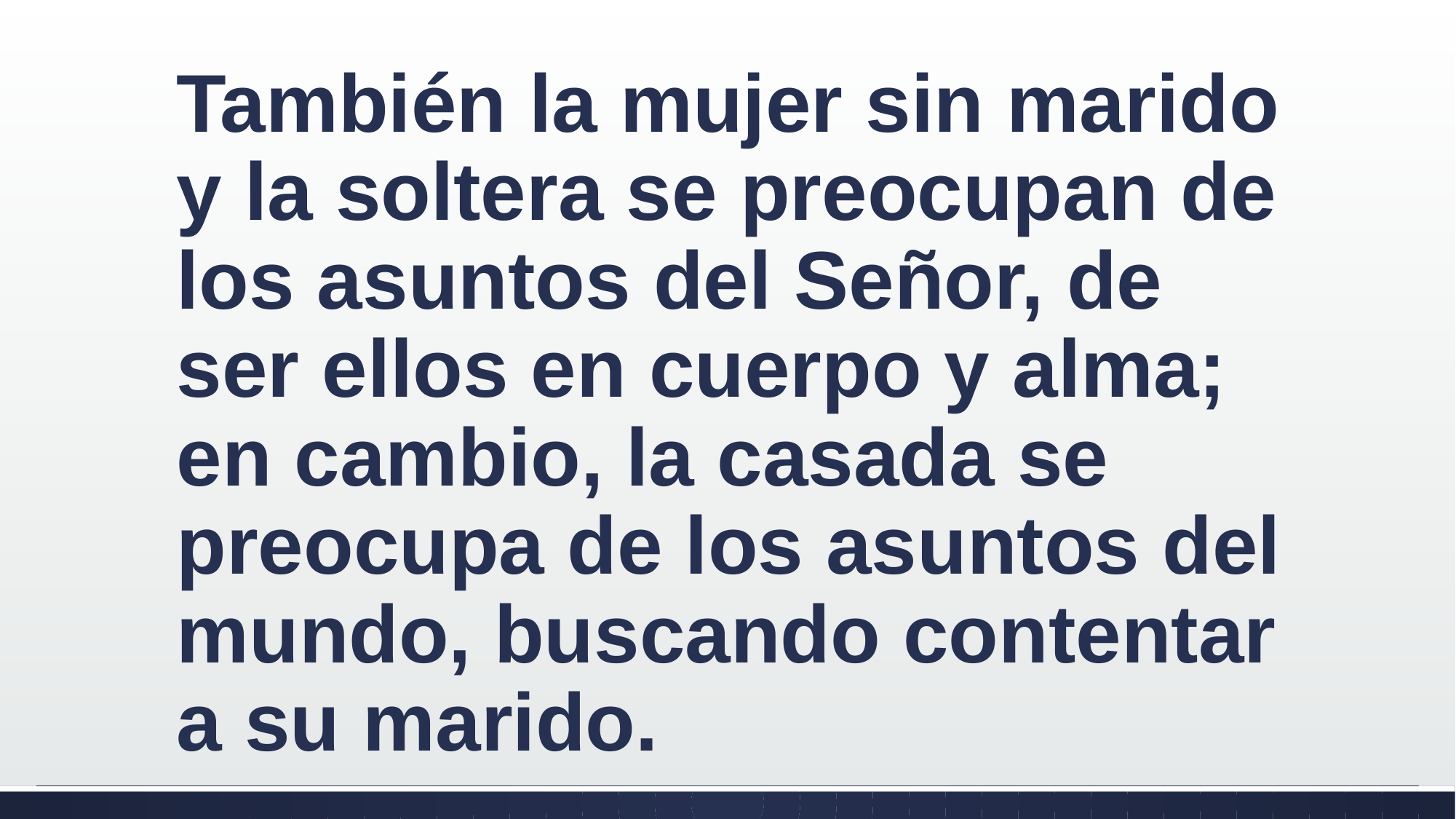

#
También la mujer sin marido y la soltera se preocupan de los asuntos del Señor, de ser ellos en cuerpo y alma; en cambio, la casada se preocupa de los asuntos del mundo, buscando contentar a su marido.